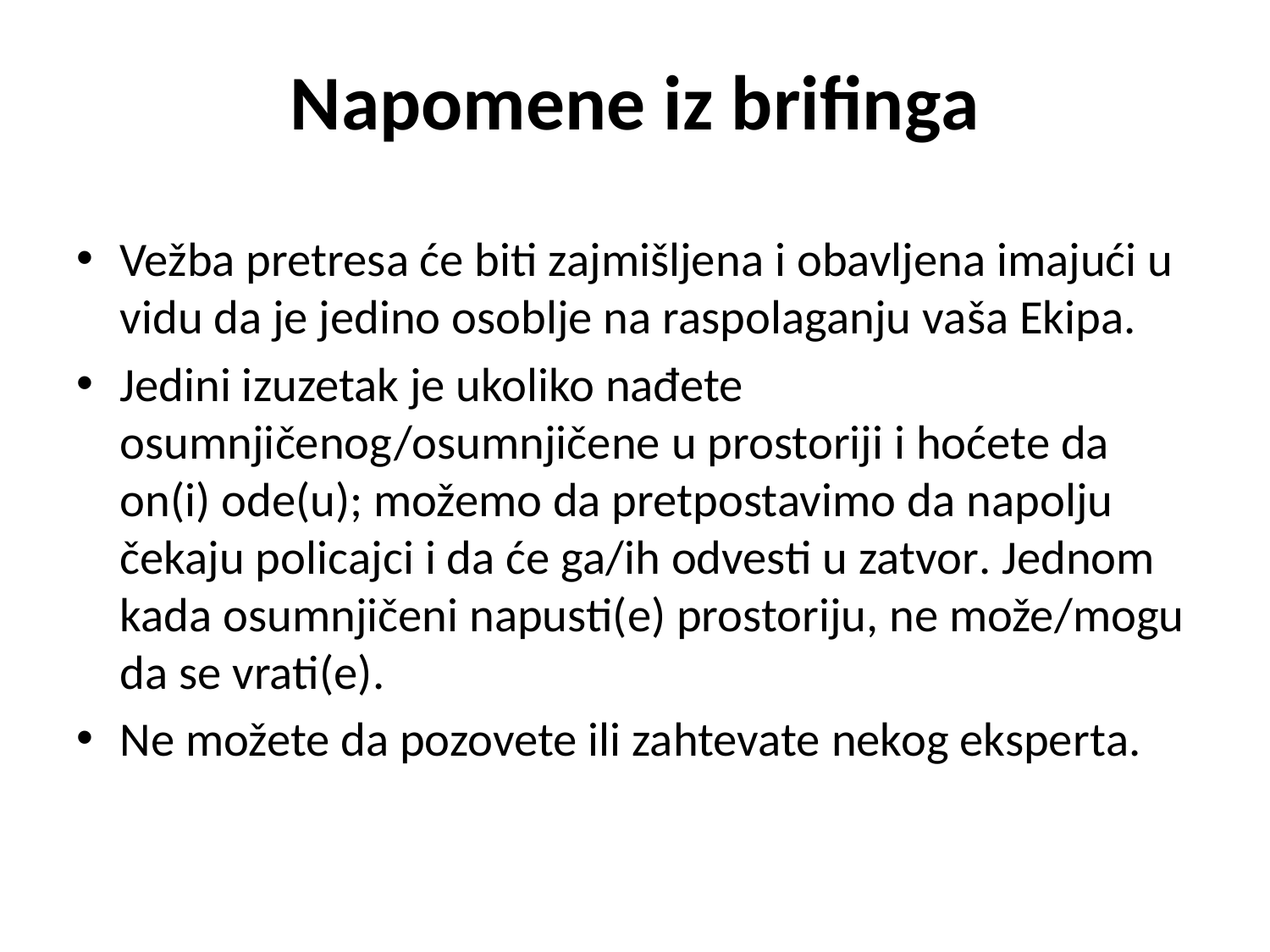

# Napomene iz brifinga
Vežba pretresa će biti zajmišljena i obavljena imajući u vidu da je jedino osoblje na raspolaganju vaša Ekipa.
Jedini izuzetak je ukoliko nađete osumnjičenog/osumnjičene u prostoriji i hoćete da on(i) ode(u); možemo da pretpostavimo da napolju čekaju policajci i da će ga/ih odvesti u zatvor. Jednom kada osumnjičeni napusti(e) prostoriju, ne može/mogu da se vrati(e).
Ne možete da pozovete ili zahtevate nekog eksperta.